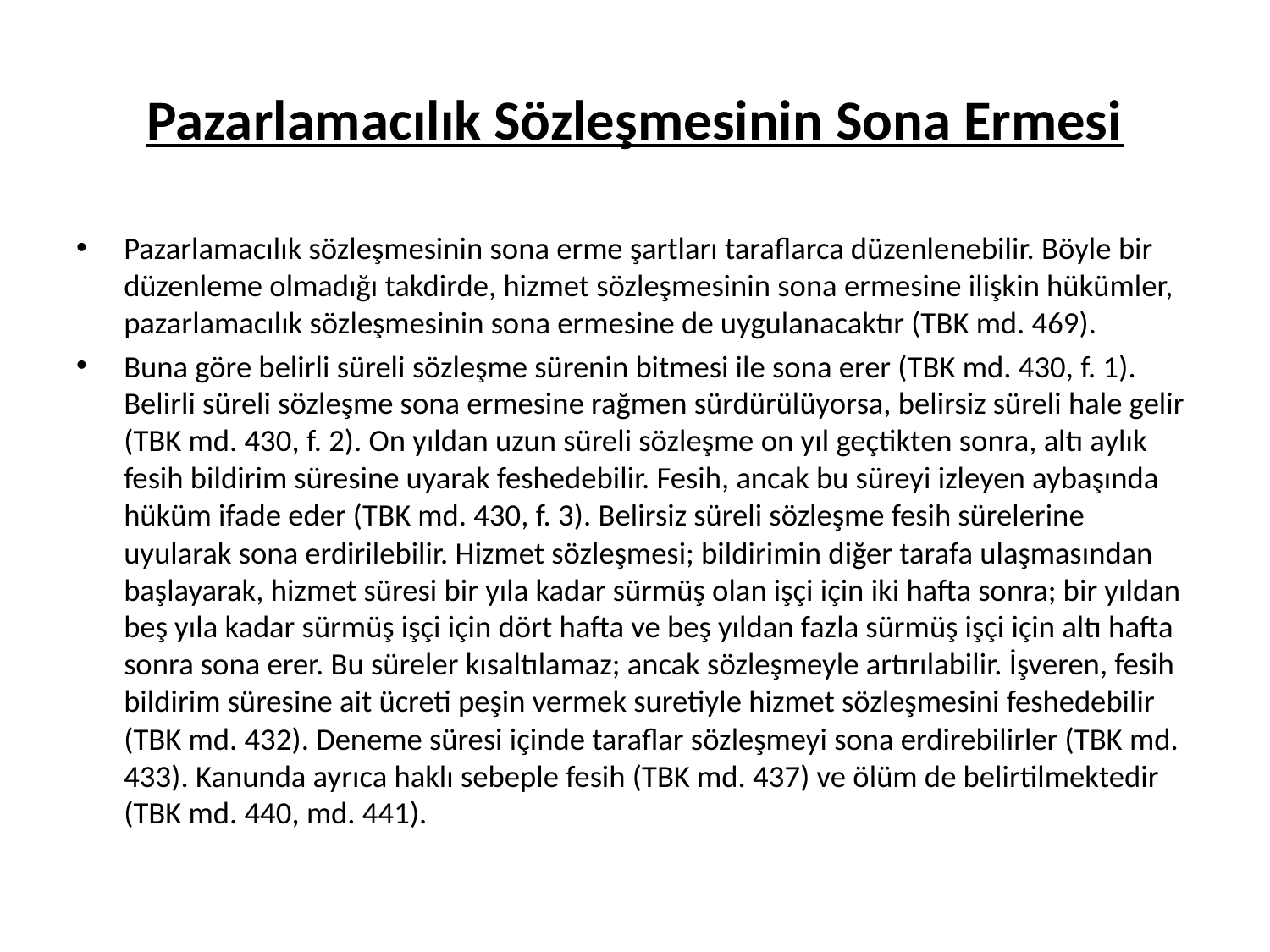

# Pazarlamacılık Sözleşmesinin Sona Ermesi
Pazarlamacılık sözleşmesinin sona erme şartları taraflarca düzenlenebilir. Böyle bir düzenleme olmadığı takdirde, hizmet sözleşmesinin sona ermesine ilişkin hükümler, pazarlamacılık sözleşmesinin sona ermesine de uygulanacaktır (TBK md. 469).
Buna göre belirli süreli sözleşme sürenin bitmesi ile sona erer (TBK md. 430, f. 1). Belirli süreli sözleşme sona ermesine rağmen sürdürülüyorsa, belirsiz süreli hale gelir (TBK md. 430, f. 2). On yıldan uzun süreli sözleşme on yıl geçtikten sonra, altı aylık fesih bildirim süresine uyarak feshedebilir. Fesih, ancak bu süreyi izleyen aybaşında hüküm ifade eder (TBK md. 430, f. 3). Belirsiz süreli sözleşme fesih sürelerine uyularak sona erdirilebilir. Hizmet sözleşmesi; bildirimin diğer tarafa ulaşmasından başlayarak, hizmet süresi bir yıla kadar sürmüş olan işçi için iki hafta sonra; bir yıldan beş yıla kadar sürmüş işçi için dört hafta ve beş yıldan fazla sürmüş işçi için altı hafta sonra sona erer. Bu süreler kısaltılamaz; ancak sözleşmeyle artırılabilir. İşveren, fesih bildirim süresine ait ücreti peşin vermek suretiyle hizmet sözleşmesini feshedebilir (TBK md. 432). Deneme süresi içinde taraflar sözleşmeyi sona erdirebilirler (TBK md. 433). Kanunda ayrıca haklı sebeple fesih (TBK md. 437) ve ölüm de belirtilmektedir (TBK md. 440, md. 441).